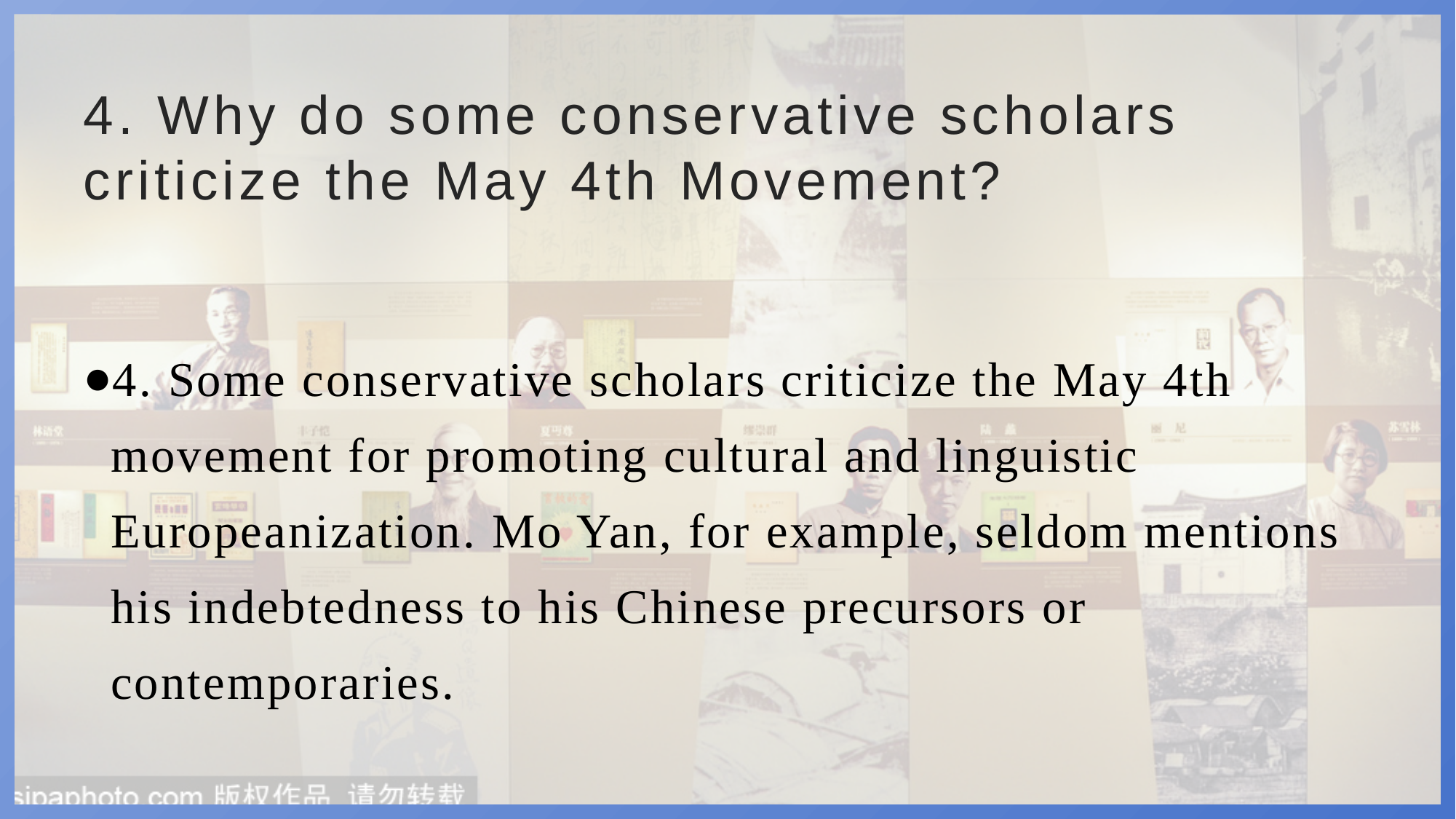

# 4. Why do some conservative scholars criticize the May 4th Movement?
4. Some conservative scholars criticize the May 4th movement for promoting cultural and linguistic Europeanization. Mo Yan, for example, seldom mentions his indebtedness to his Chinese precursors or contemporaries.